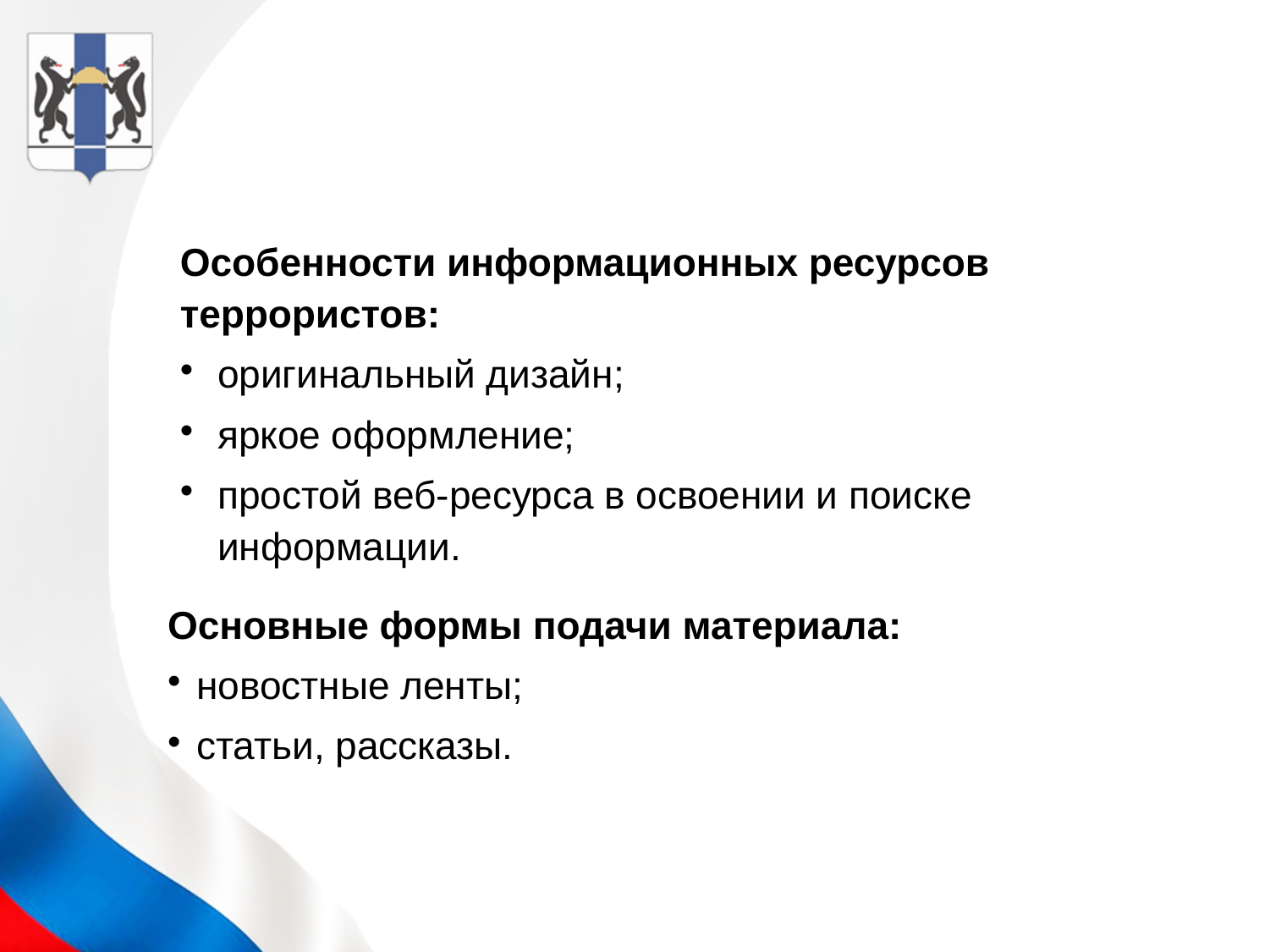

Особенности информационных ресурсов террористов:
оригинальный дизайн;
яркое оформление;
простой веб-ресурса в освоении и поиске информации.
Основные формы подачи материала:
новостные ленты;
статьи, рассказы.